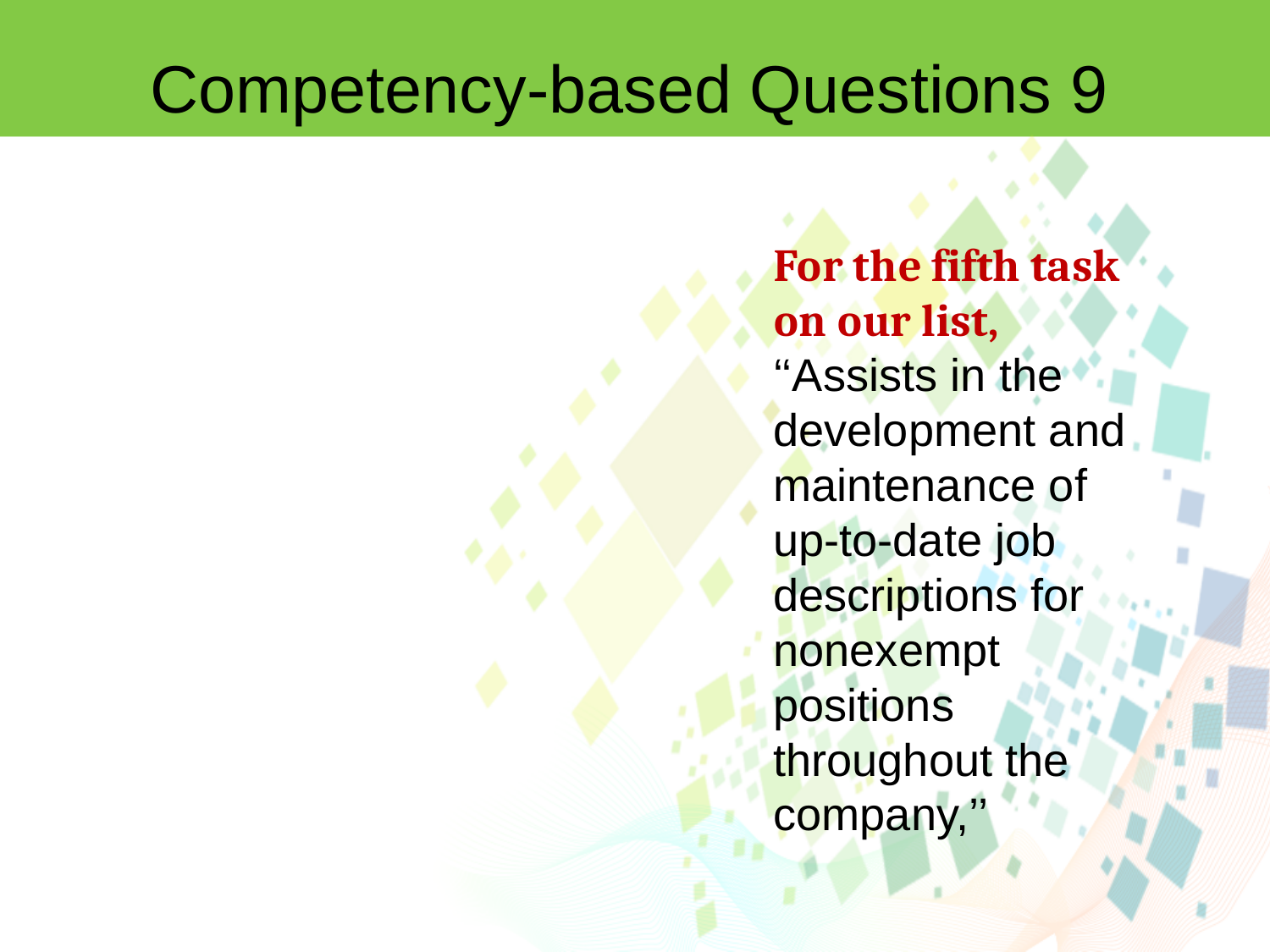

Competency-based Questions 9
For the fifth task on our list, ‘‘Assists in the development and maintenance of
up-to-date job descriptions for nonexempt positions throughout the company,’’